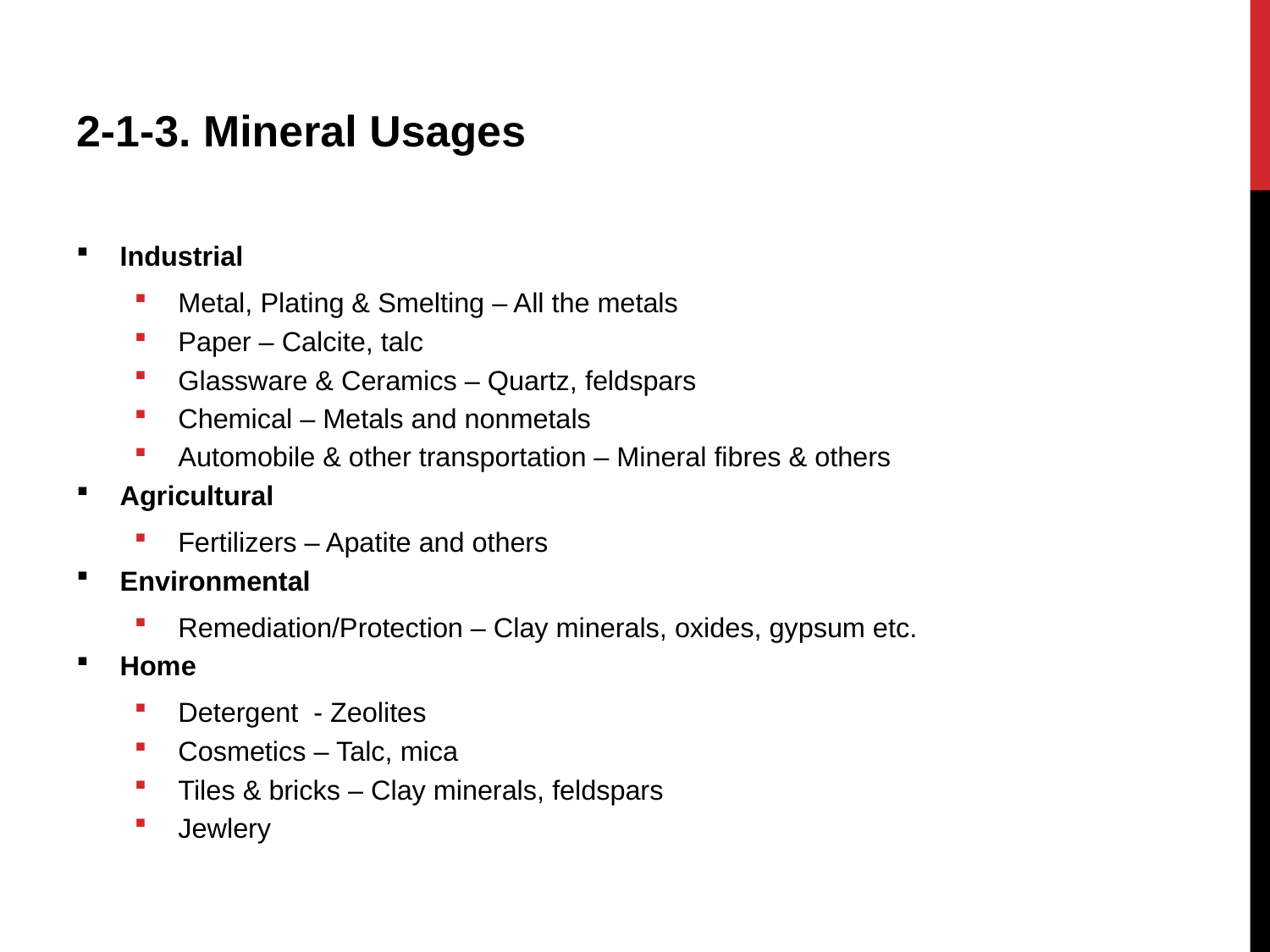

2-1-3. Mineral Usages

Industrial
Metal, Plating & Smelting – All the metals
Paper – Calcite, talc
Glassware & Ceramics – Quartz, feldspars
Chemical – Metals and nonmetals
Automobile & other transportation – Mineral fibres & others
Agricultural
Fertilizers – Apatite and others
Environmental
Remediation/Protection – Clay minerals, oxides, gypsum etc.
Home
Detergent  - Zeolites
Cosmetics – Talc, mica
Tiles & bricks – Clay minerals, feldspars
Jewlery